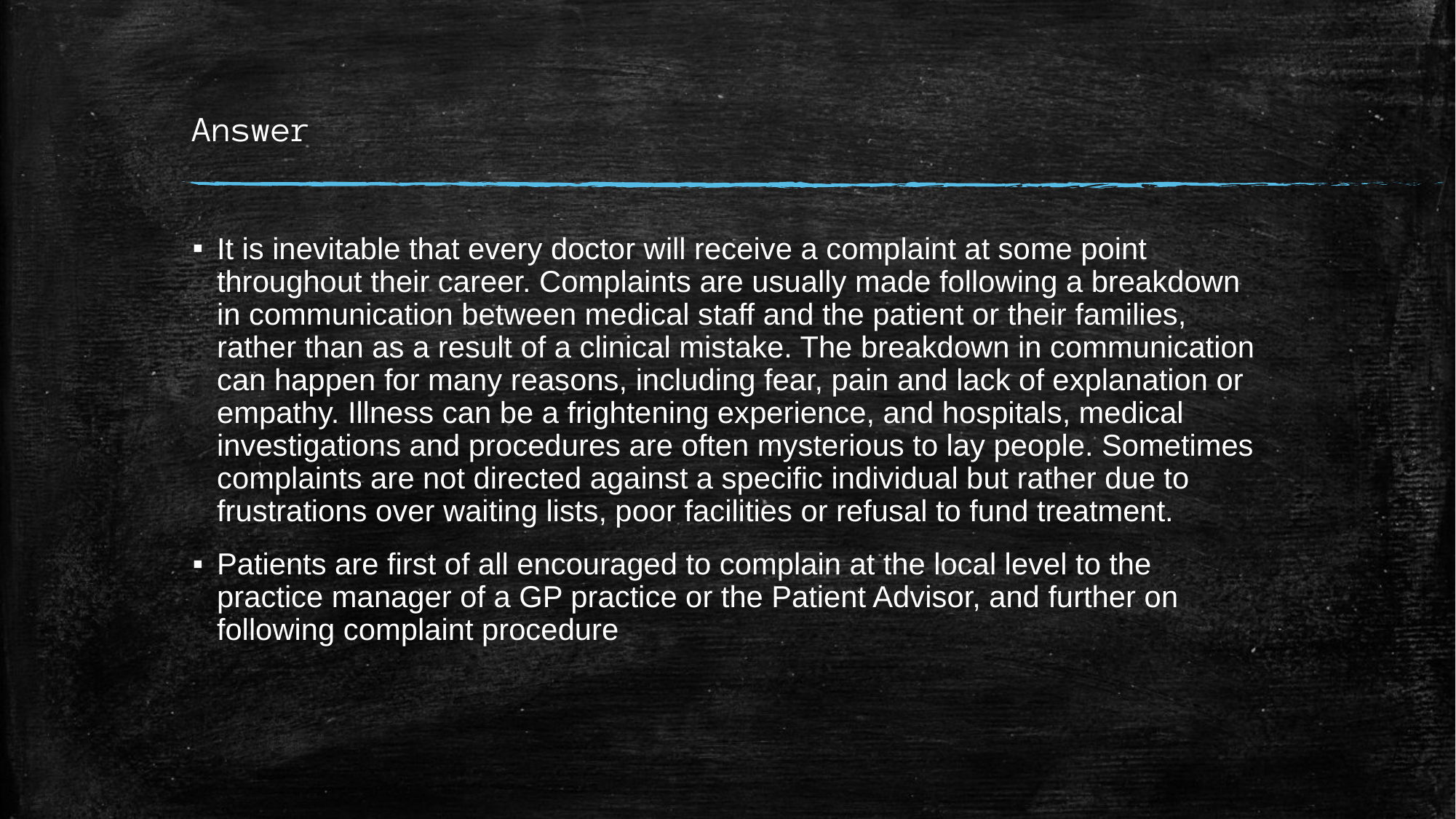

# Answer
It is inevitable that every doctor will receive a complaint at some point throughout their career. Complaints are usually made following a breakdown in communication between medical staff and the patient or their families, rather than as a result of a clinical mistake. The breakdown in communication can happen for many reasons, including fear, pain and lack of explanation or empathy. Illness can be a frightening experience, and hospitals, medical investigations and procedures are often mysterious to lay people. Sometimes complaints are not directed against a specific individual but rather due to frustrations over waiting lists, poor facilities or refusal to fund treatment.
Patients are first of all encouraged to complain at the local level to the practice manager of a GP practice or the Patient Advisor, and further on following complaint procedure